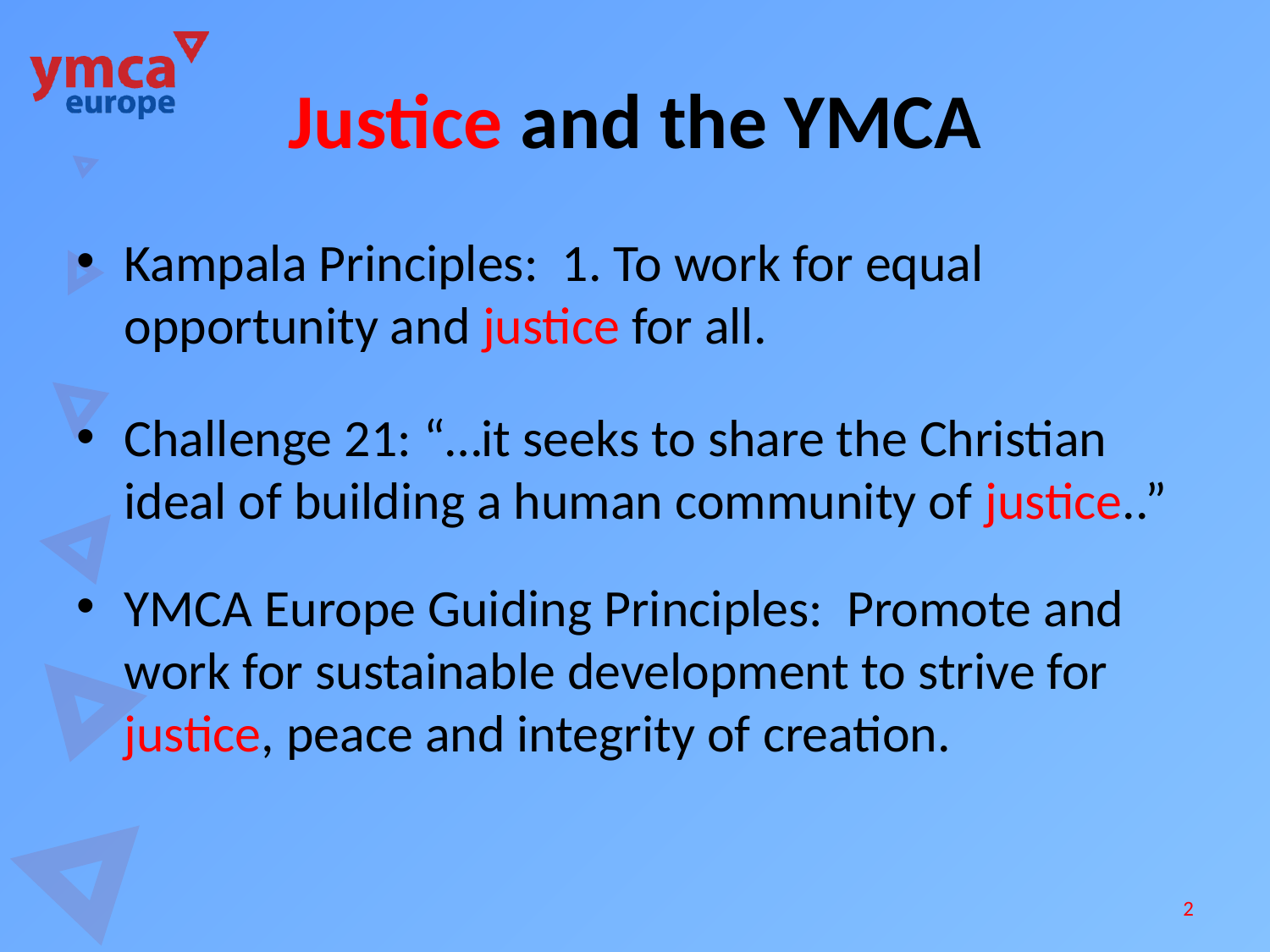

# Justice and the YMCA
Kampala Principles:  1. To work for equal opportunity and justice for all.

Challenge 21: “…it seeks to share the Christian ideal of building a human community of justice..”
YMCA Europe Guiding Principles:  Promote and work for sustainable development to strive for justice, peace and integrity of creation.